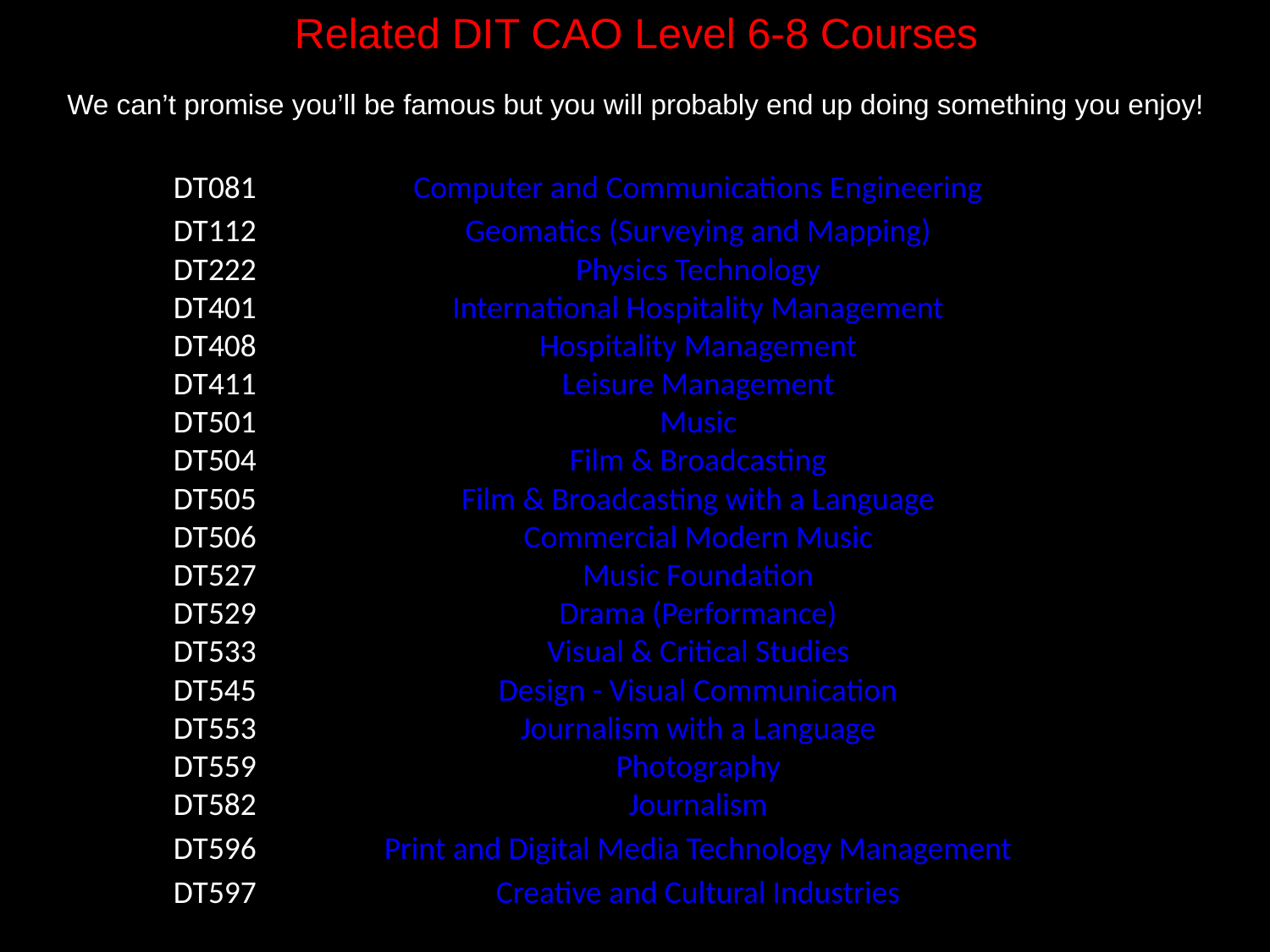

Related DIT CAO Level 6-8 Courses

We can’t promise you’ll be famous but you will probably end up doing something you enjoy!
| DT081 | Computer and Communications Engineering |
| --- | --- |
| DT112 | Geomatics (Surveying and Mapping) |
| DT222 | Physics Technology |
| DT401 | International Hospitality Management |
| DT408 | Hospitality Management |
| DT411 | Leisure Management |
| DT501 | Music |
| DT504 | Film & Broadcasting |
| DT505 | Film & Broadcasting with a Language |
| DT506 | Commercial Modern Music |
| DT527 | Music Foundation |
| DT529 | Drama (Performance) |
| DT533 | Visual & Critical Studies |
| DT545 | Design - Visual Communication |
| DT553 | Journalism with a Language |
| DT559 | Photography |
| DT582 | Journalism |
| DT596 | Print and Digital Media Technology Management |
| DT597 | Creative and Cultural Industries |